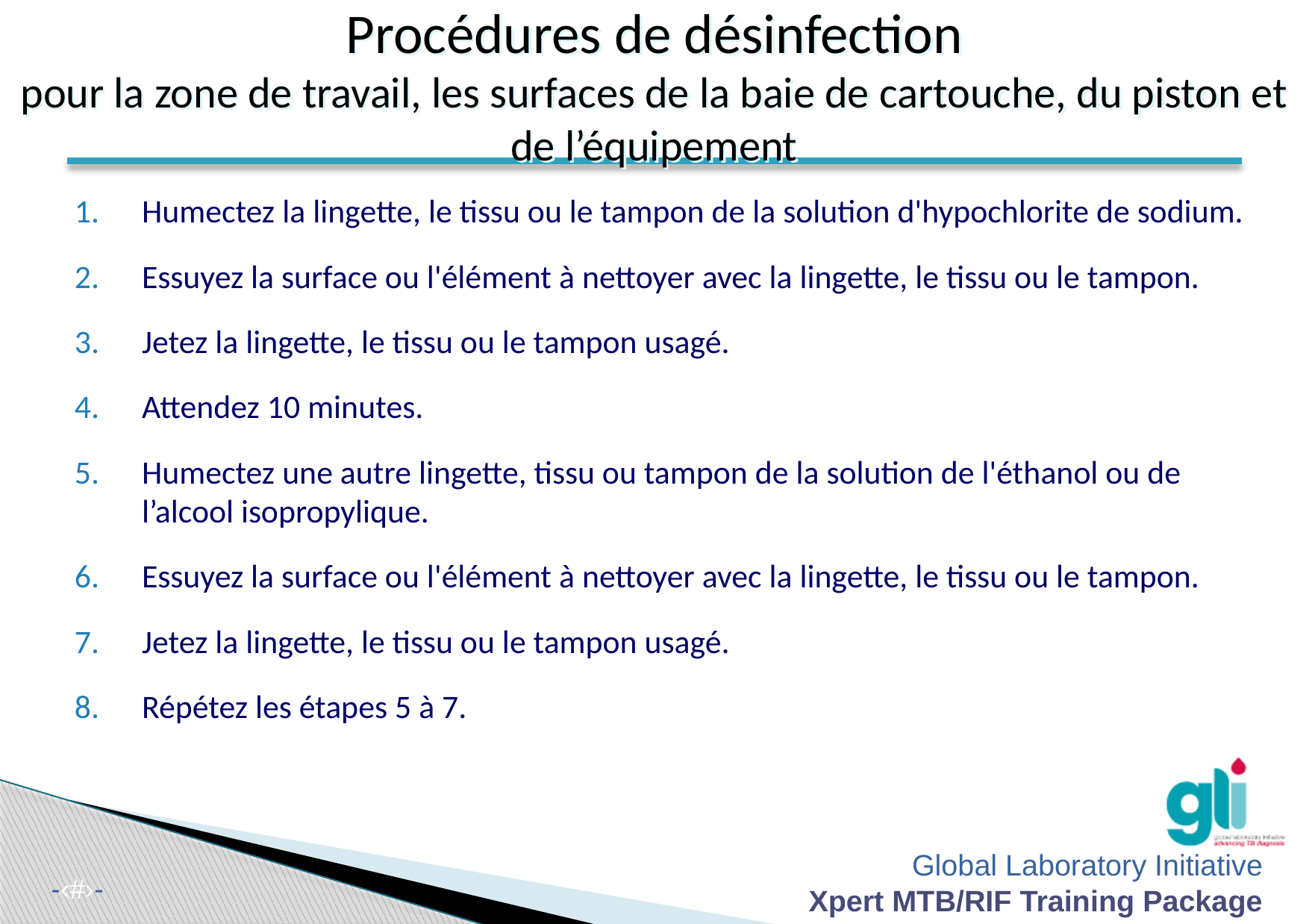

Procédures de désinfection
pour la zone de travail, les surfaces de la baie de cartouche, du piston et de l’équipement
Humectez la lingette, le tissu ou le tampon de la solution d'hypochlorite de sodium.
Essuyez la surface ou l'élément à nettoyer avec la lingette, le tissu ou le tampon.
Jetez la lingette, le tissu ou le tampon usagé.
Attendez 10 minutes.
Humectez une autre lingette, tissu ou tampon de la solution de l'éthanol ou de l’alcool isopropylique.
Essuyez la surface ou l'élément à nettoyer avec la lingette, le tissu ou le tampon.
Jetez la lingette, le tissu ou le tampon usagé.
Répétez les étapes 5 à 7.